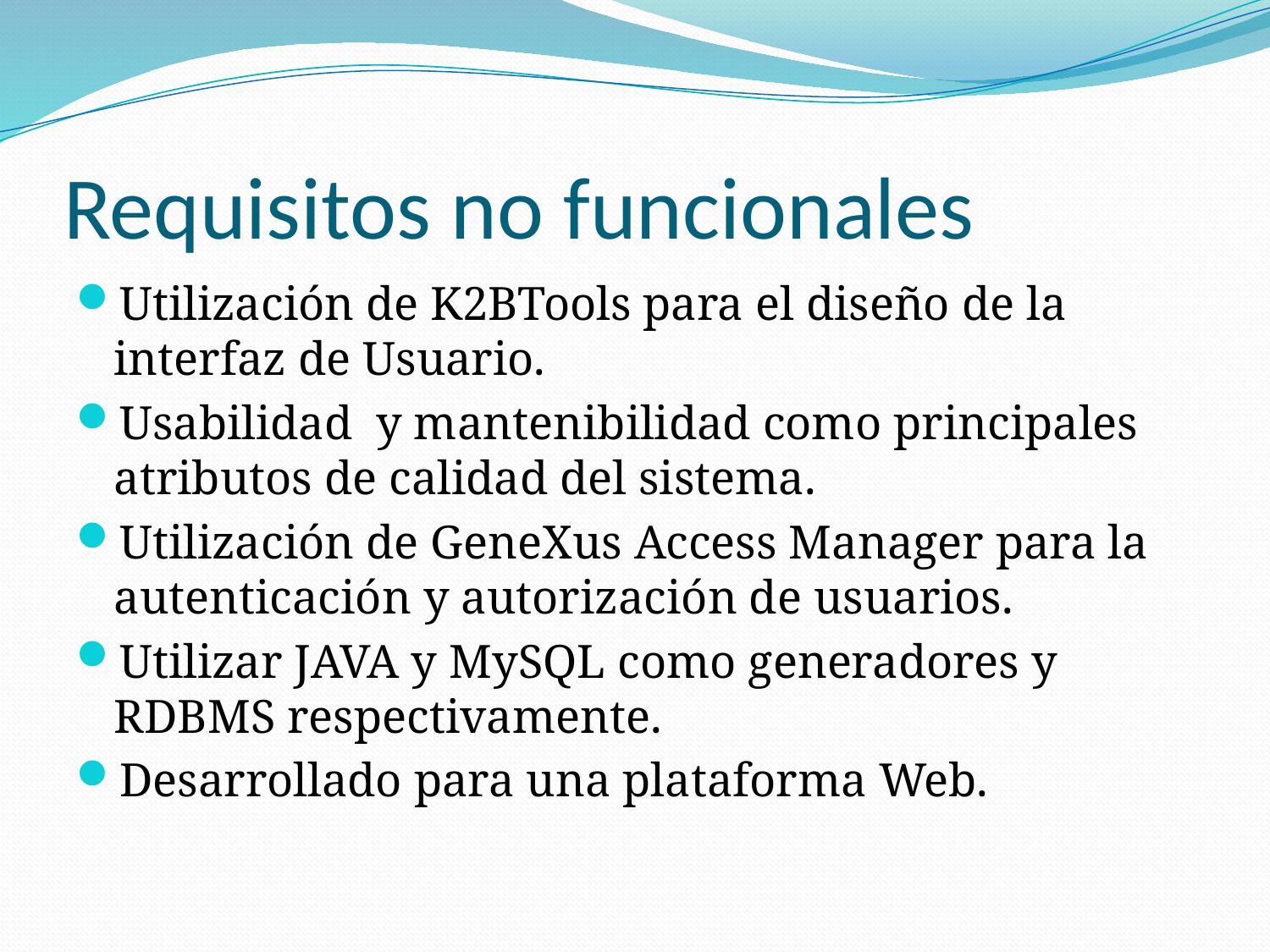

# Requisitos no funcionales
Utilización de K2BTools para el diseño de la interfaz de Usuario.
Usabilidad  y mantenibilidad como principales atributos de calidad del sistema.
Utilización de GeneXus Access Manager para la autenticación y autorización de usuarios.
Utilizar JAVA y MySQL como generadores y RDBMS respectivamente.
Desarrollado para una plataforma Web.